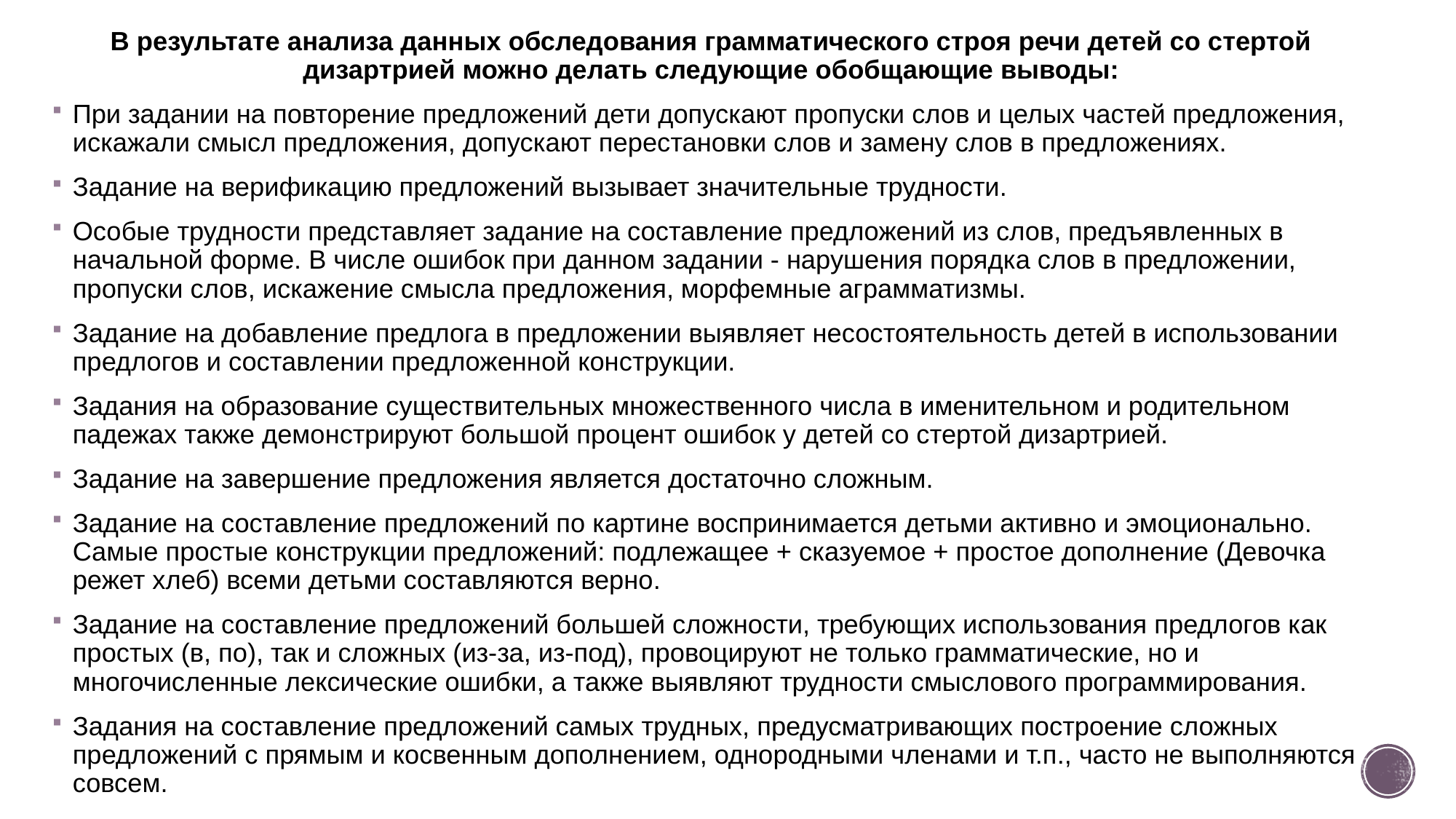

В результате анализа данных обследования грамматического строя речи детей со стертой дизартрией можно делать следующие обобщающие выводы:
При задании на повторение предложений дети допускают пропуски слов и целых частей предложения, искажали смысл предложения, допускают перестановки слов и замену слов в предложениях.
Задание на верификацию предложений вызывает значительные трудности.
Особые трудности представляет задание на составление предложений из слов, предъявленных в начальной форме. В числе ошибок при данном задании - нарушения порядка слов в предложении, пропуски слов, искажение смысла предложения, морфемные аграмматизмы.
Задание на добавление предлога в предложении выявляет несостоятельность детей в использовании предлогов и составлении предложенной конструкции.
Задания на образование существительных множественного числа в именительном и родительном падежах также демонстрируют большой процент ошибок у детей со стертой дизартрией.
Задание на завершение предложения является достаточно сложным.
Задание на составление предложений по картине воспринимается детьми активно и эмоционально. Самые простые конструкции предложений: подлежащее + сказуемое + простое дополнение (Девочка режет хлеб) всеми детьми составляются верно.
Задание на составление предложений большей сложности, требующих использования предлогов как простых (в, по), так и сложных (из-за, из-под), провоцируют не только грамматические, но и многочисленные лексические ошибки, а также выявляют трудности смыслового программирования.
Задания на составление предложений самых трудных, предусматривающих построение сложных предложений с прямым и косвенным дополнением, однородными членами и т.п., часто не выполняются совсем.